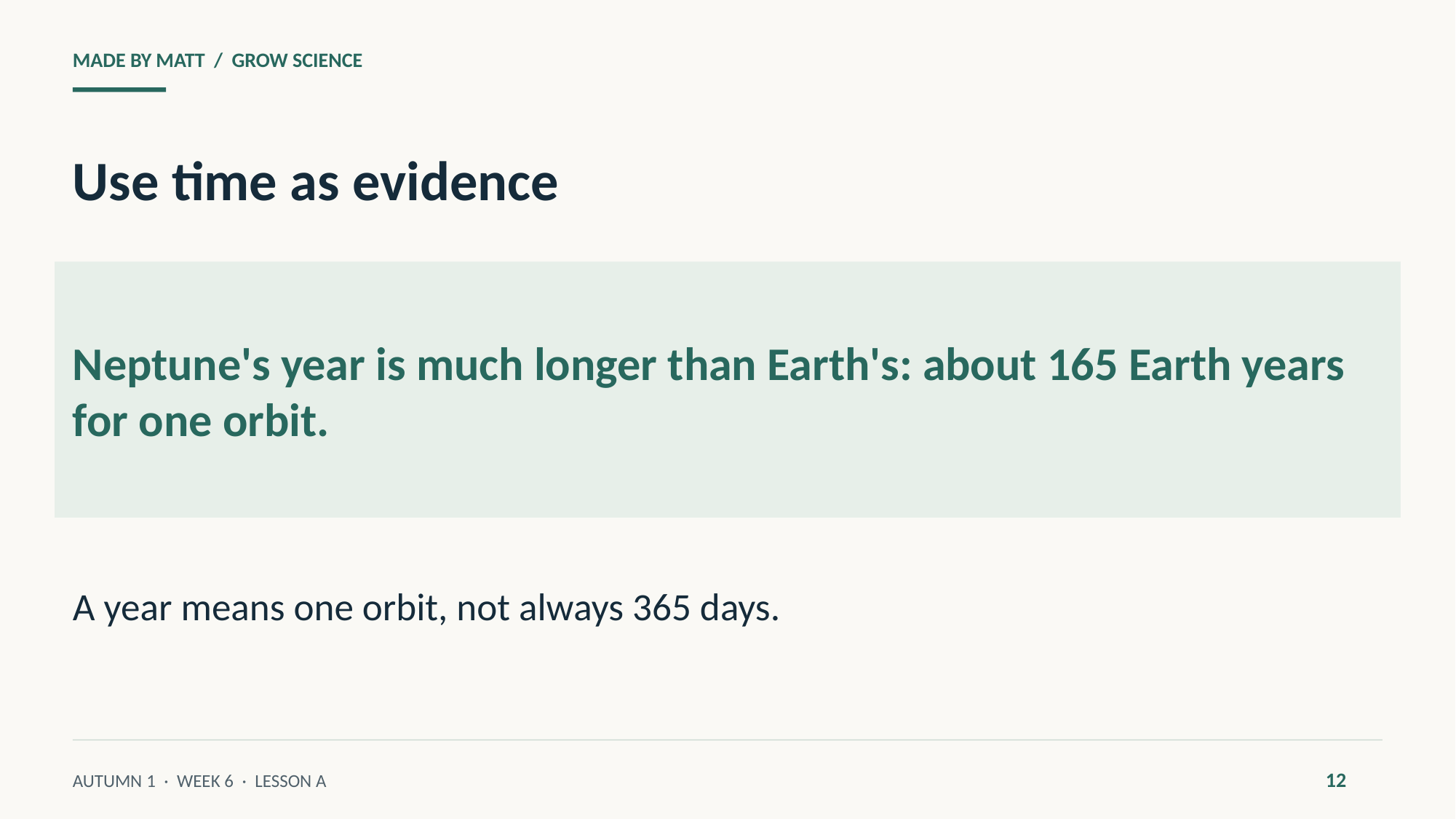

MADE BY MATT  /  GROW SCIENCE

Use time as evidence
Neptune's year is much longer than Earth's: about 165 Earth years for one orbit.
A year means one orbit, not always 365 days.

12
AUTUMN 1  ·  WEEK 6  ·  LESSON A